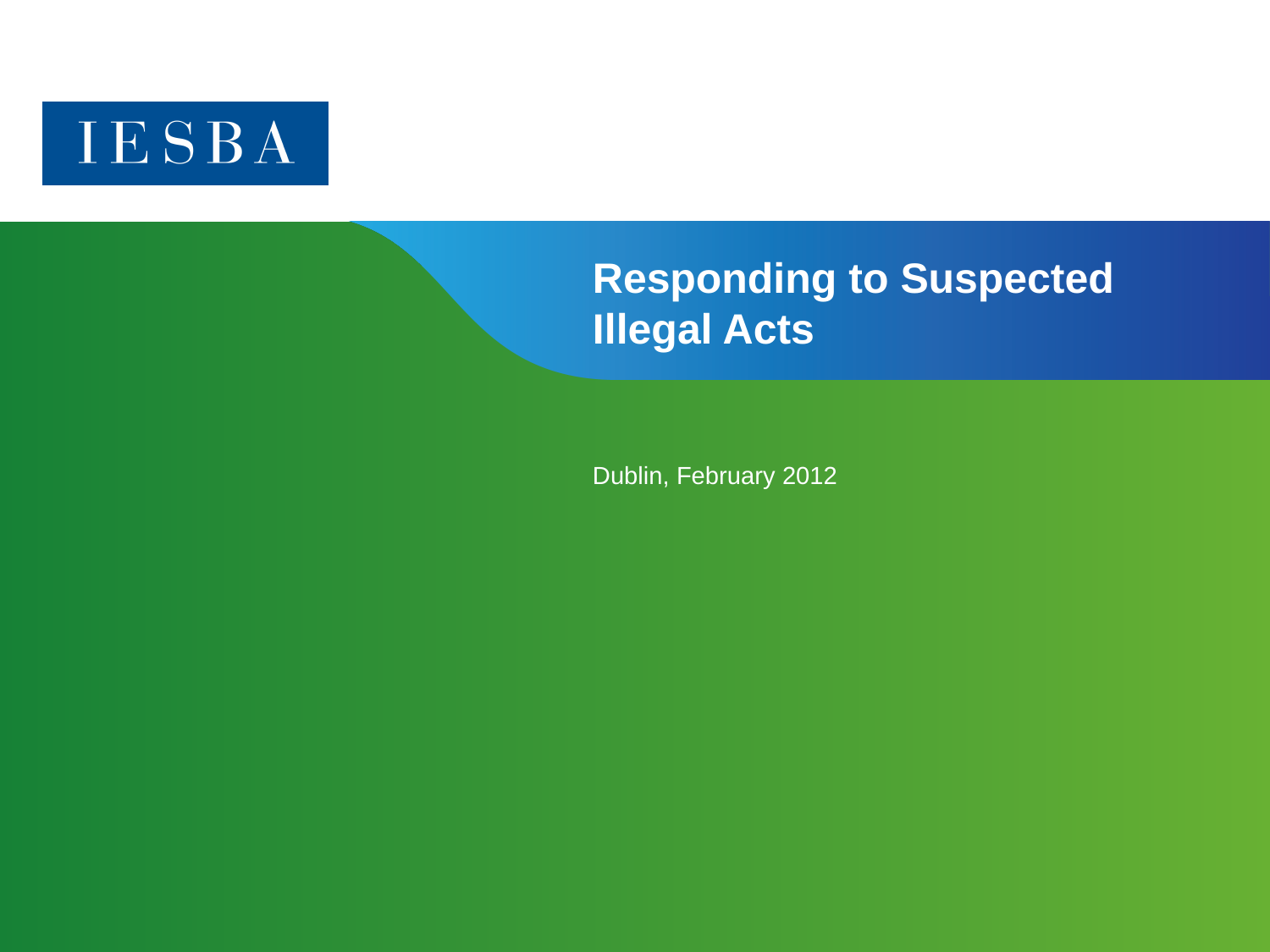

# Responding to Suspected Illegal Acts
Dublin, February 2012